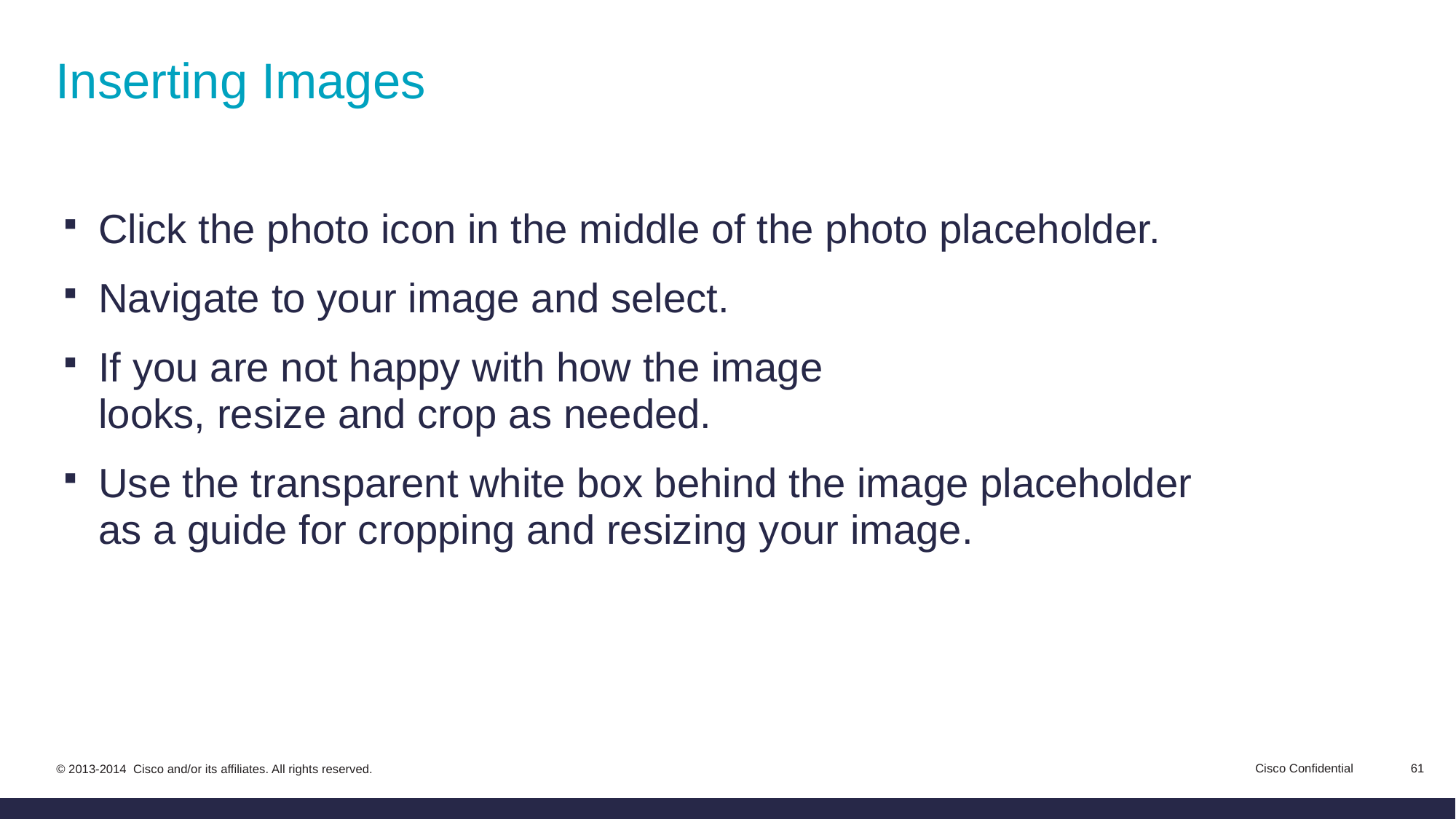

# Inserting Images
Click the photo icon in the middle of the photo placeholder.
Navigate to your image and select.
If you are not happy with how the image
looks, resize and crop as needed.
Use the transparent white box behind the image placeholder
as a guide for cropping and resizing your image.